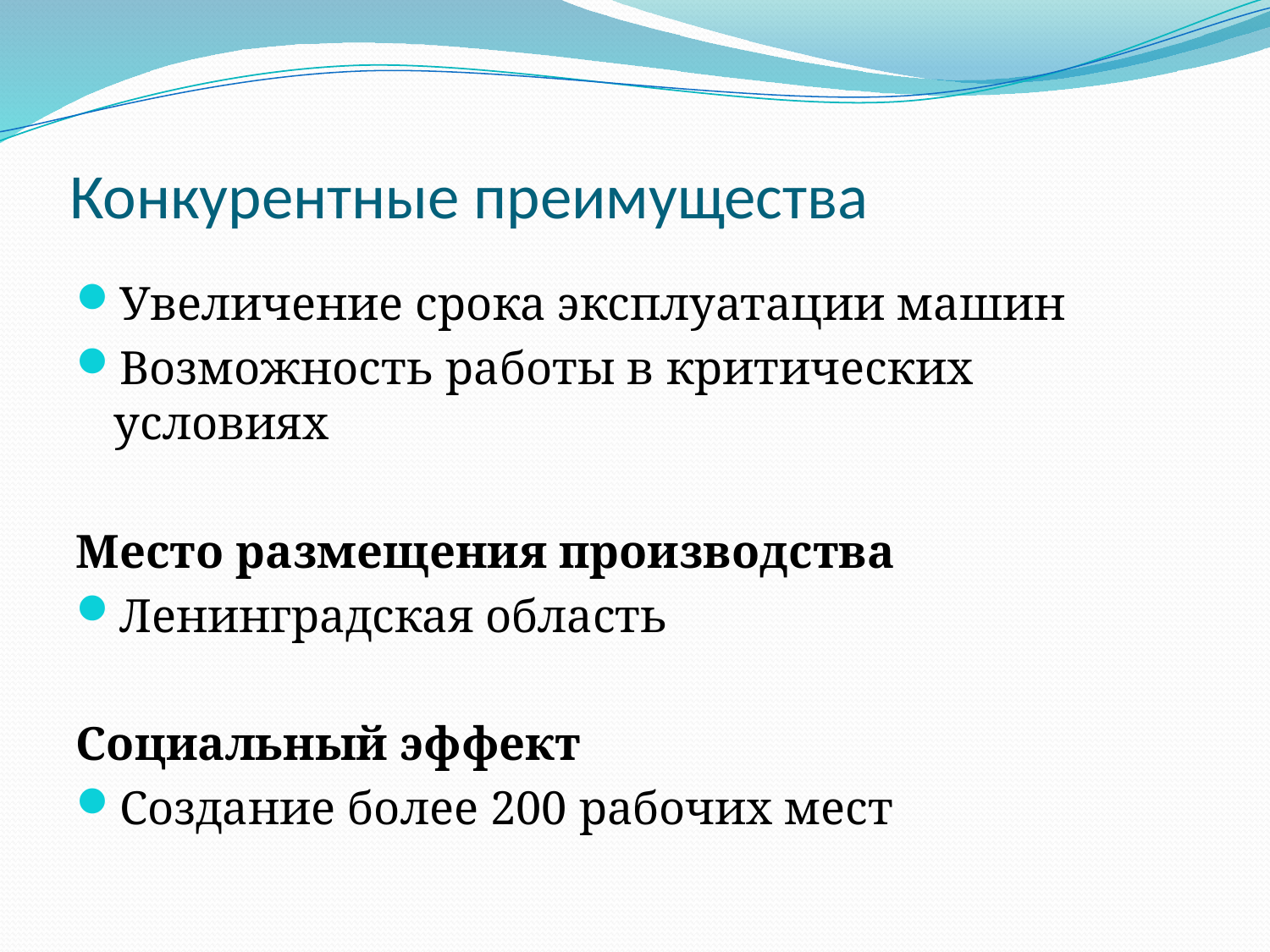

# Конкурентные преимущества
Увеличение срока эксплуатации машин
Возможность работы в критических условиях

Место размещения производства
Ленинградская область

Социальный эффект
Создание более 200 рабочих мест